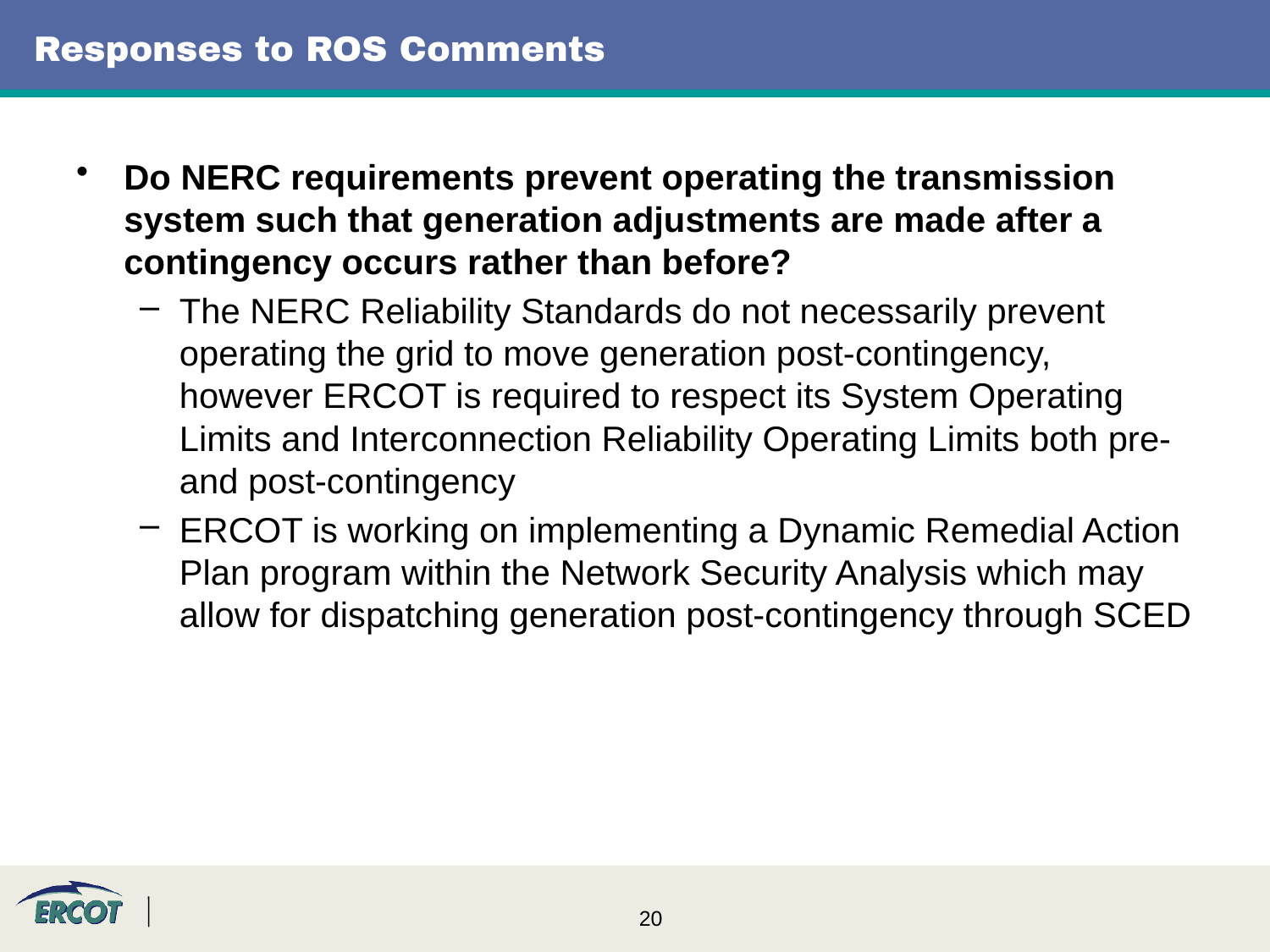

# Responses to ROS Comments
Do NERC requirements prevent operating the transmission system such that generation adjustments are made after a contingency occurs rather than before?
The NERC Reliability Standards do not necessarily prevent operating the grid to move generation post-contingency, however ERCOT is required to respect its System Operating Limits and Interconnection Reliability Operating Limits both pre- and post-contingency
ERCOT is working on implementing a Dynamic Remedial Action Plan program within the Network Security Analysis which may allow for dispatching generation post-contingency through SCED